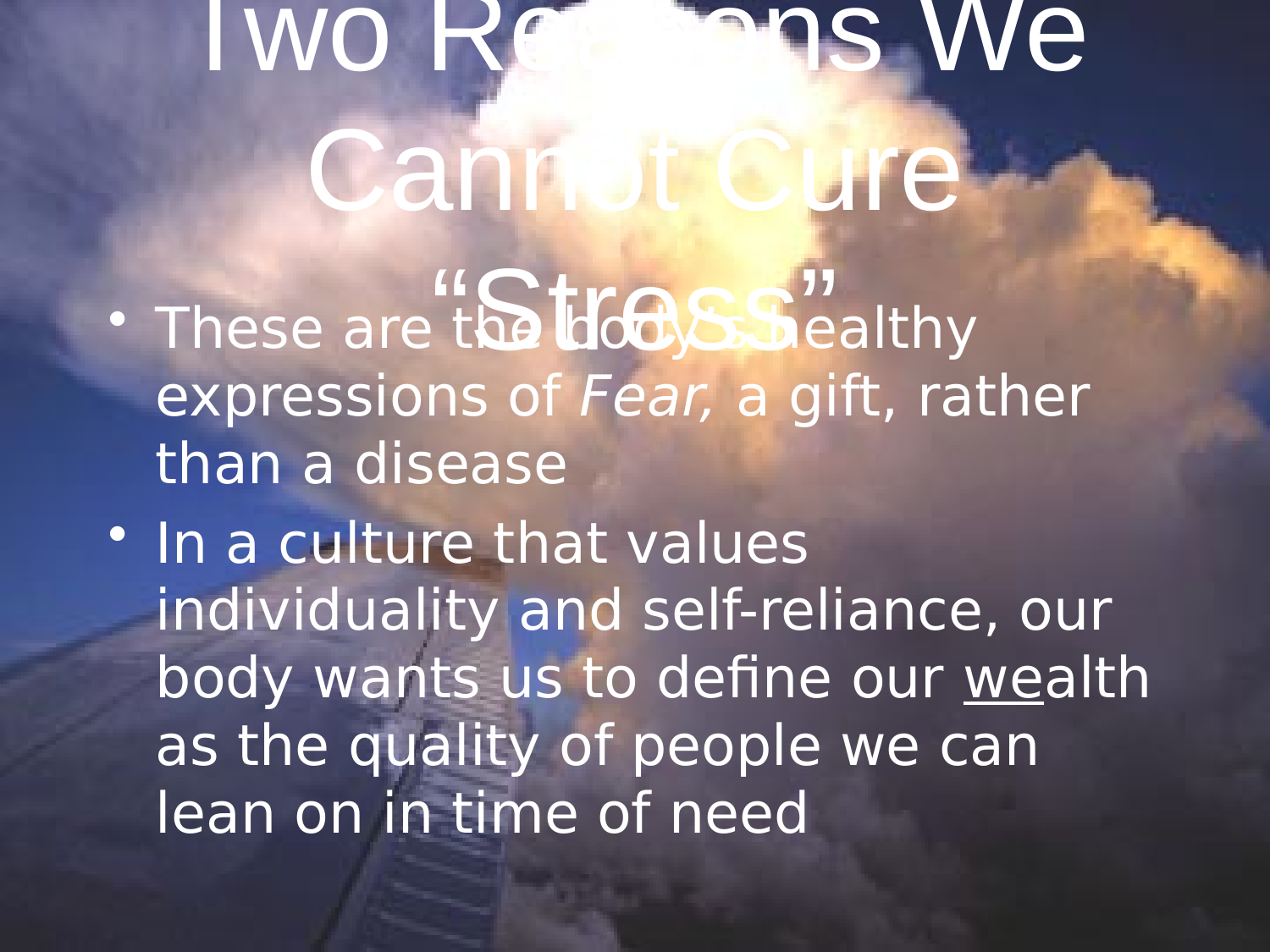

# Two Reasons We Cannot Cure “Stress”
These are the body’s healthy expressions of Fear, a gift, rather than a disease
In a culture that values individuality and self-reliance, our body wants us to define our wealth as the quality of people we can lean on in time of need